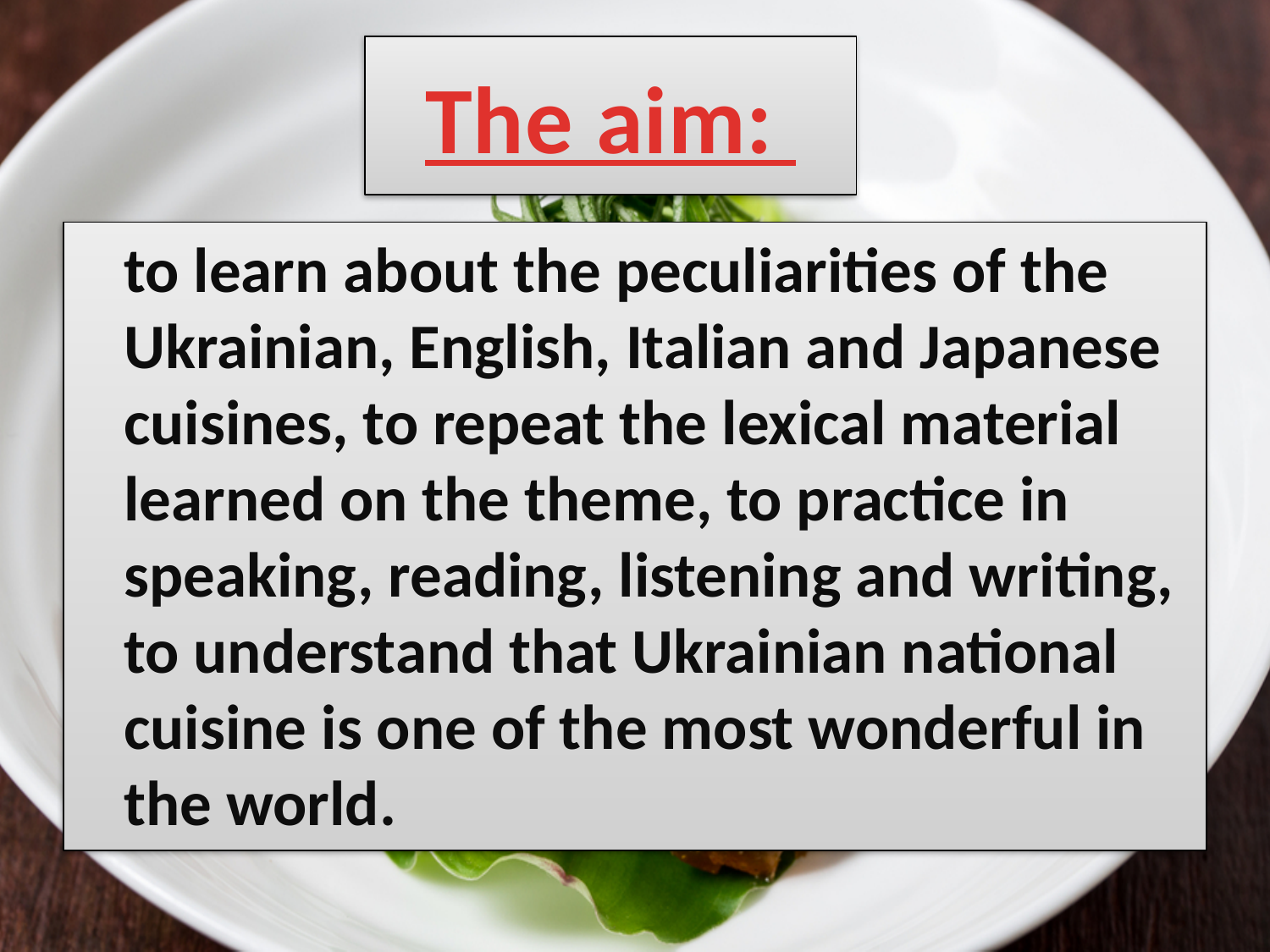

# The aim:
	to learn about the peculiarities of the Ukrainian, English, Italian and Japanese cuisines, to repeat the lexical material learned on the theme, to practice in speaking, reading, listening and writing, to understand that Ukrainian national cuisine is one of the most wonderful in the world.